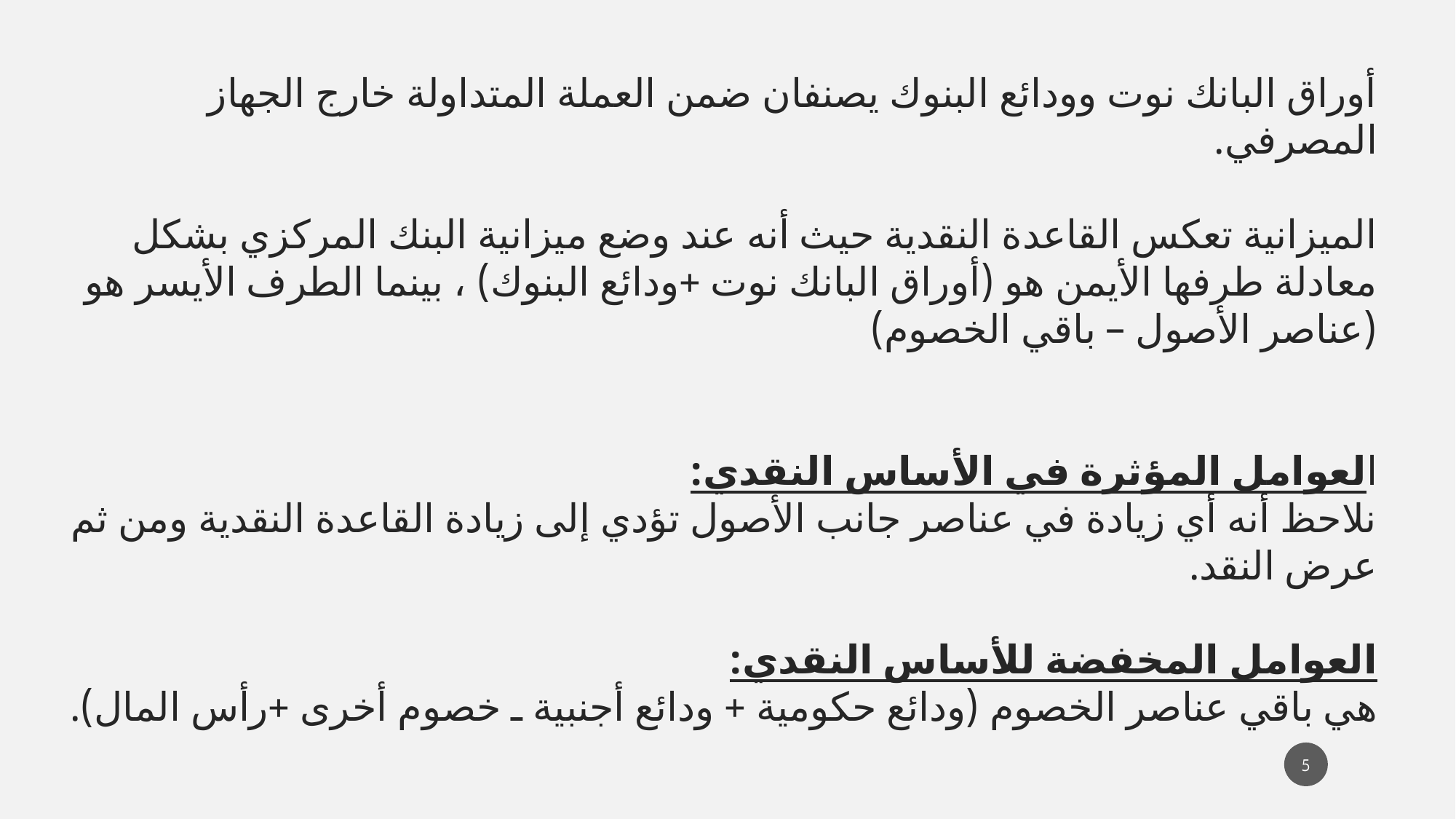

أوراق البانك نوت وودائع البنوك يصنفان ضمن العملة المتداولة خارج الجهاز المصرفي.

الميزانية تعكس القاعدة النقدية حيث أنه عند وضع ميزانية البنك المركزي بشكل معادلة طرفها الأيمن هو (أوراق البانك نوت +ودائع البنوك) ، بينما الطرف الأيسر هو (عناصر الأصول – باقي الخصوم)

العوامل المؤثرة في الأساس النقدي:
نلاحظ أنه أي زيادة في عناصر جانب الأصول تؤدي إلى زيادة القاعدة النقدية ومن ثم عرض النقد.

العوامل المخفضة للأساس النقدي:
هي باقي عناصر الخصوم (ودائع حكومية + ودائع أجنبية ـ خصوم أخرى +رأس المال).
5